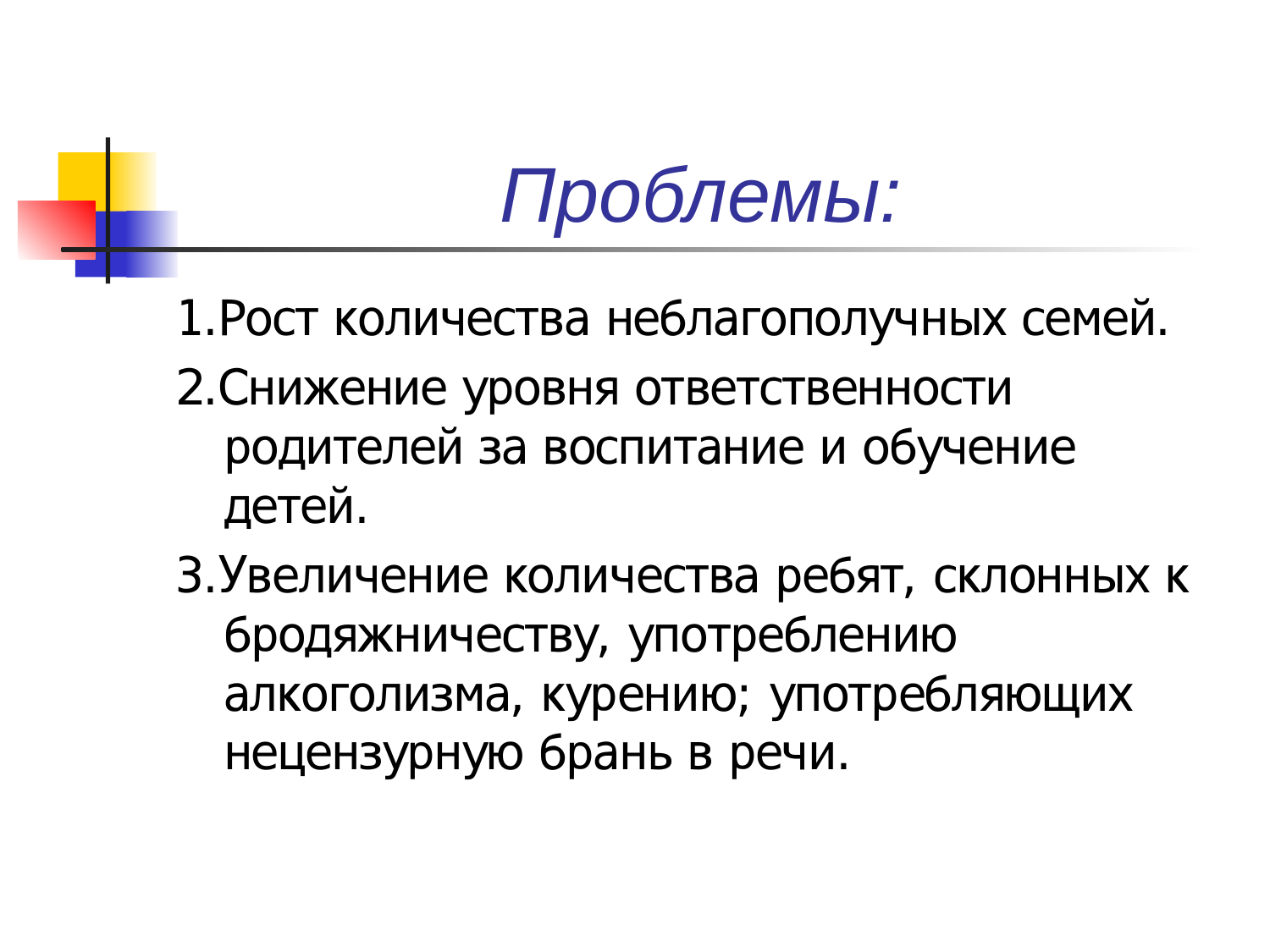

# Проблемы:
1.Рост количества неблагополучных семей.
2.Снижение уровня ответственности родителей за воспитание и обучение детей.
3.Увеличение количества ребят, склонных к бродяжничеству, употреблению алкоголизма, курению; употребляющих нецензурную брань в речи.